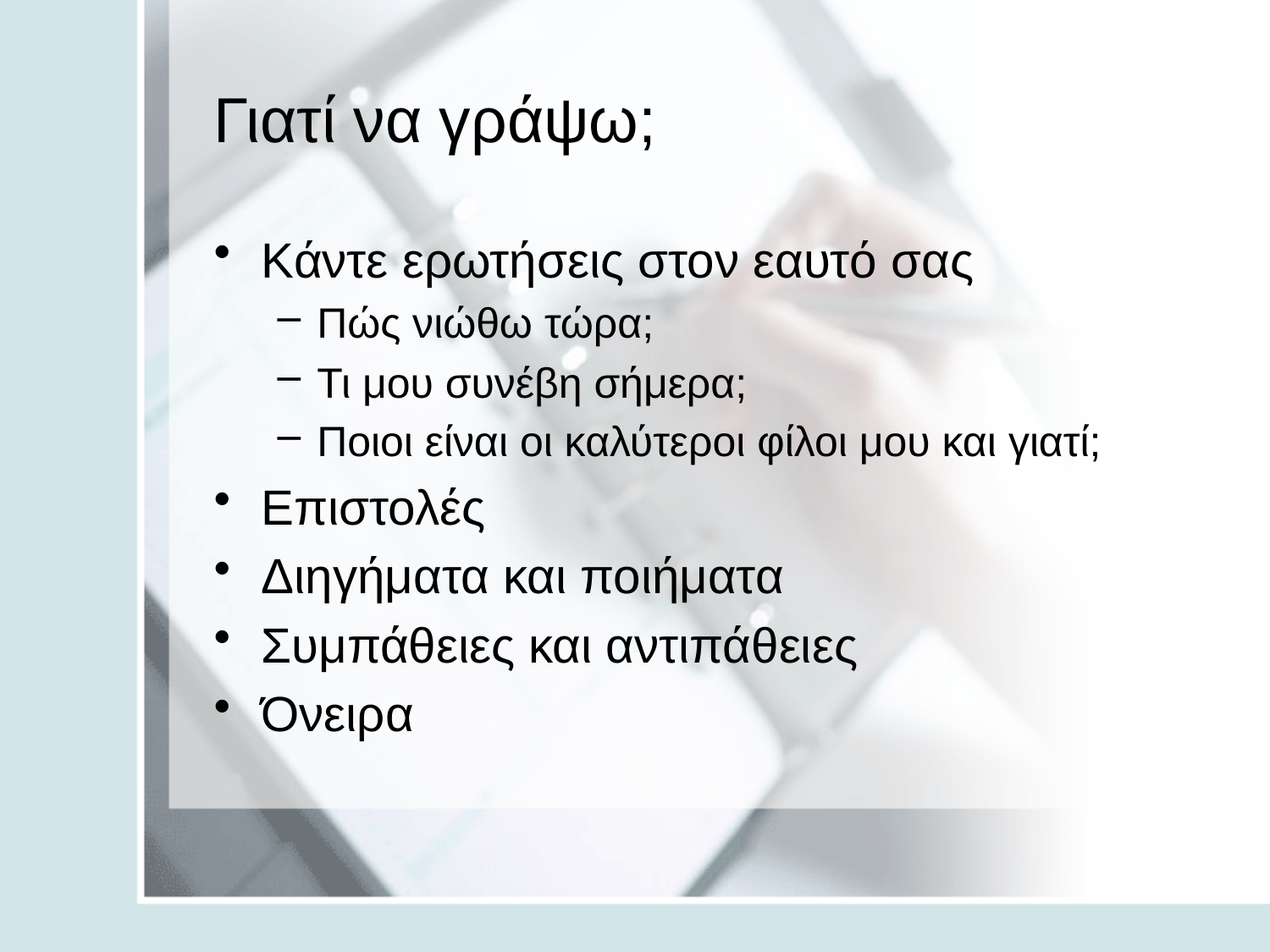

# Γιατί να γράψω;
Κάντε ερωτήσεις στον εαυτό σας
Πώς νιώθω τώρα;
Τι μου συνέβη σήμερα;
Ποιοι είναι οι καλύτεροι φίλοι μου και γιατί;
Επιστολές
Διηγήματα και ποιήματα
Συμπάθειες και αντιπάθειες
Όνειρα